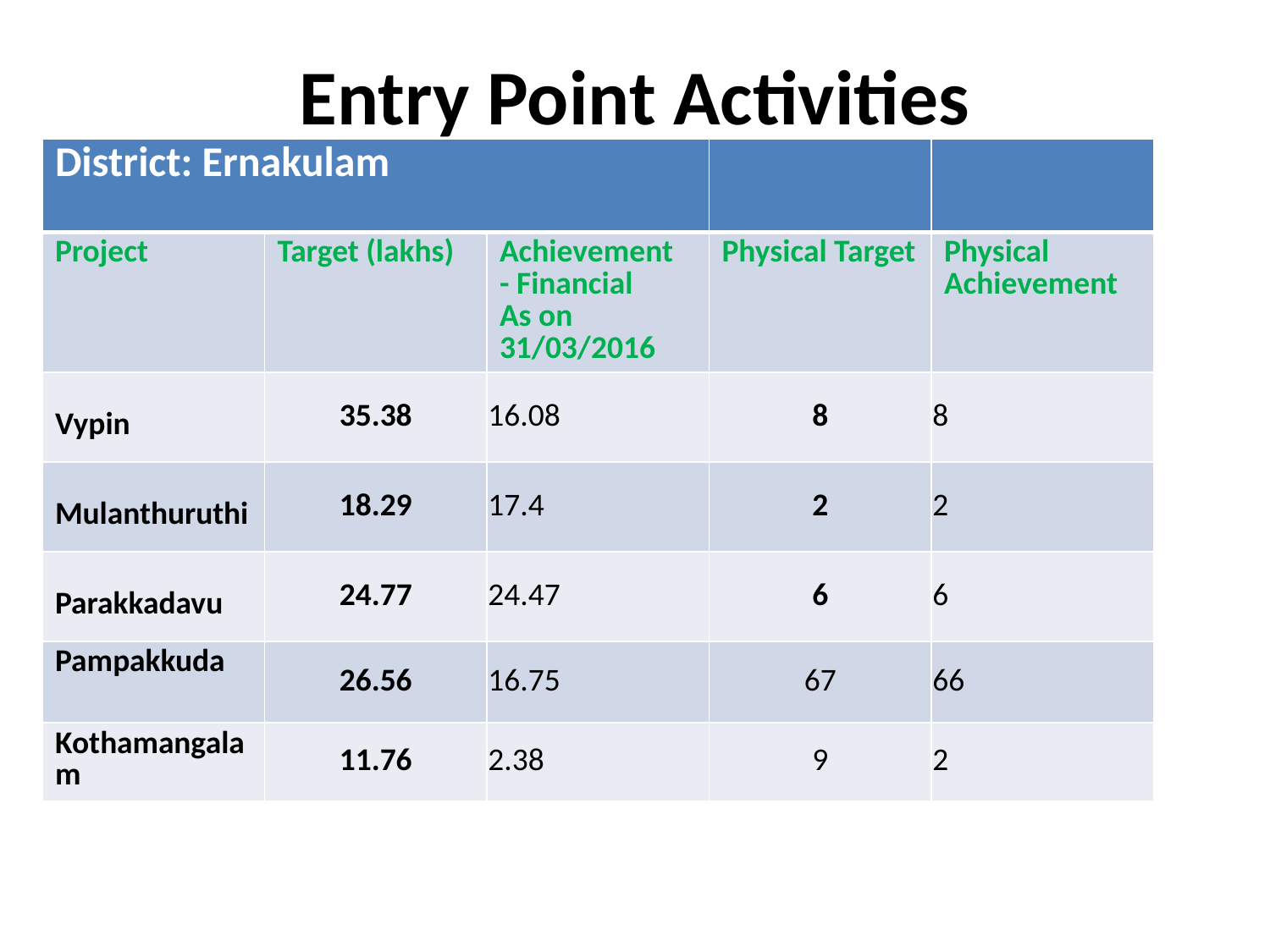

# Entry Point Activities
| District: Ernakulam |  |  |  |  |
| --- | --- | --- | --- | --- |
| Project | Target (lakhs) | Achievement - Financial As on 31/03/2016 | Physical Target | Physical Achievement |
| Vypin | 35.38 | 16.08 | 8 | 8 |
| Mulanthuruthi | 18.29 | 17.4 | 2 | 2 |
| Parakkadavu | 24.77 | 24.47 | 6 | 6 |
| Pampakkuda | 26.56 | 16.75 | 67 | 66 |
| Kothamangalam | 11.76 | 2.38 | 9 | 2 |